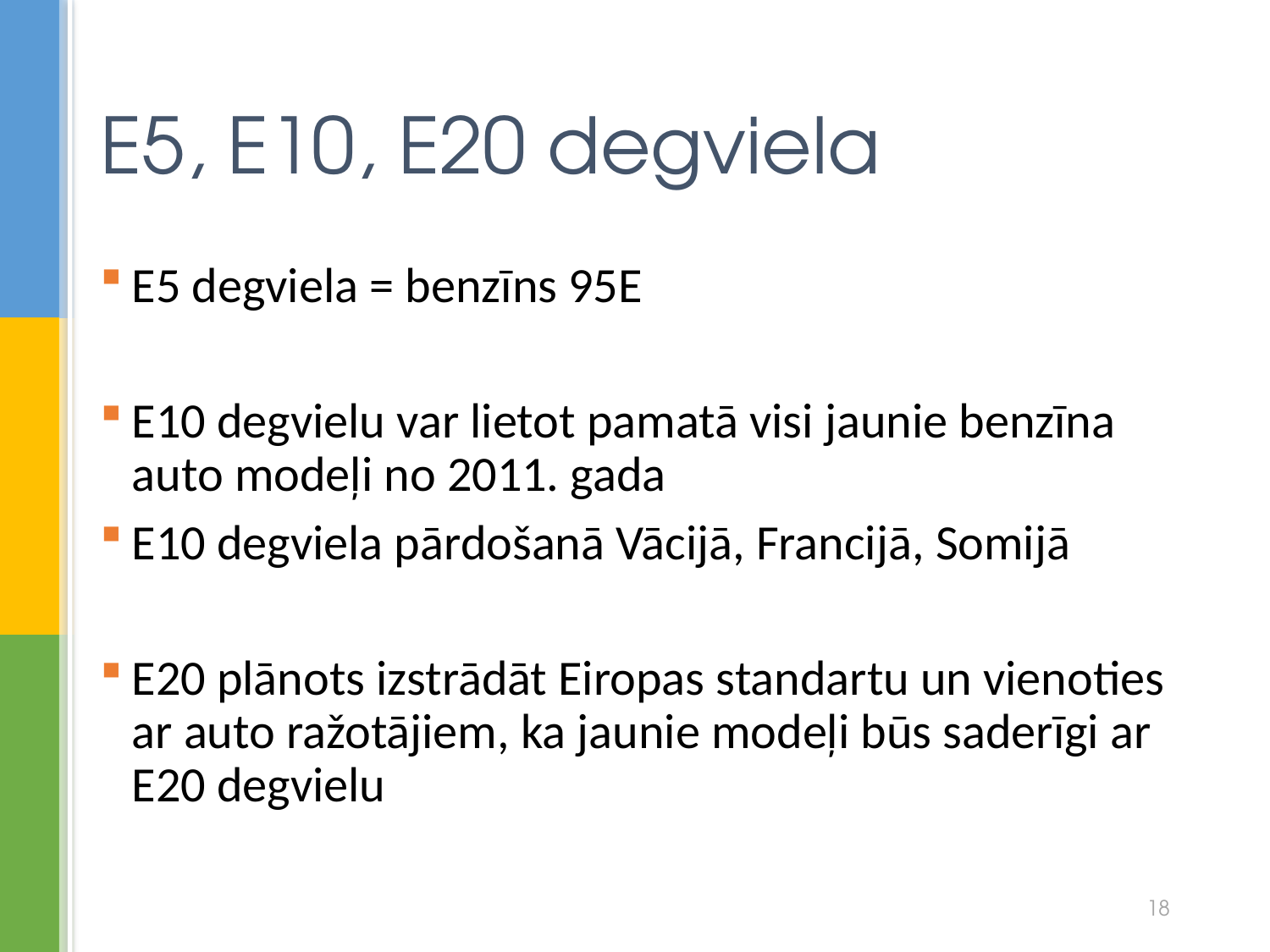

# E5, E10, E20 degviela
E5 degviela = benzīns 95E

E10 degvielu var lietot pamatā visi jaunie benzīna auto modeļi no 2011. gada
E10 degviela pārdošanā Vācijā, Francijā, Somijā

E20 plānots izstrādāt Eiropas standartu un vienoties ar auto ražotājiem, ka jaunie modeļi būs saderīgi ar E20 degvielu
18